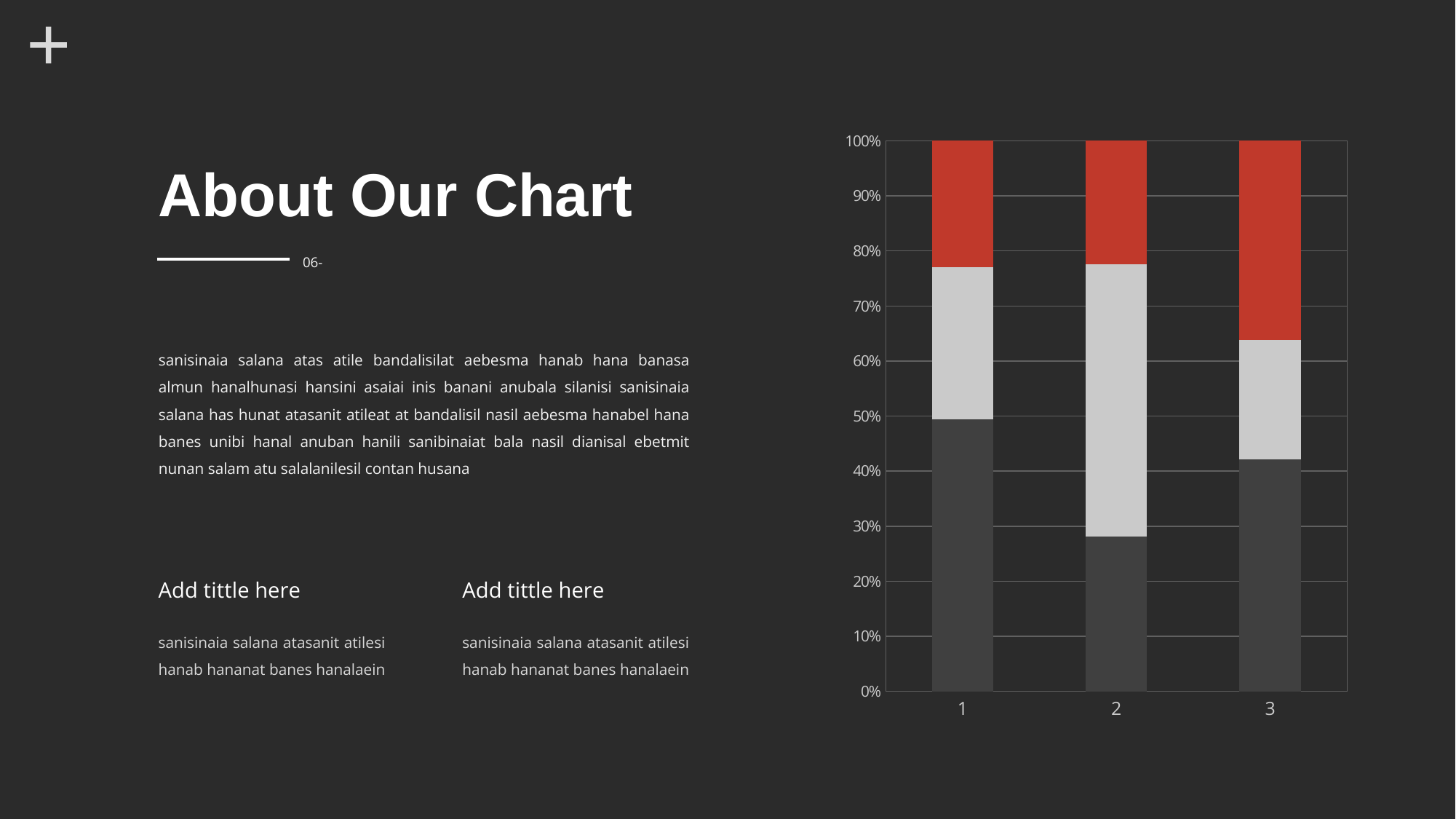

### Chart

| Category | Series 1 | Series 2 | Series 3 |
|---|---|---|---|
| 1 | 4.3 | 2.4 | 2.0 |
| 2 | 2.5 | 4.4 | 2.0 |
| 3 | 3.5 | 1.8 | 3.0 |
About Our Chart
06-
sanisinaia salana atas atile bandalisilat aebesma hanab hana banasa almun hanalhunasi hansini asaiai inis banani anubala silanisi sanisinaia salana has hunat atasanit atileat at bandalisil nasil aebesma hanabel hana banes unibi hanal anuban hanili sanibinaiat bala nasil dianisal ebetmit nunan salam atu salalanilesil contan husana
Add tittle here
sanisinaia salana atasanit atilesi hanab hananat banes hanalaein
Add tittle here
sanisinaia salana atasanit atilesi hanab hananat banes hanalaein